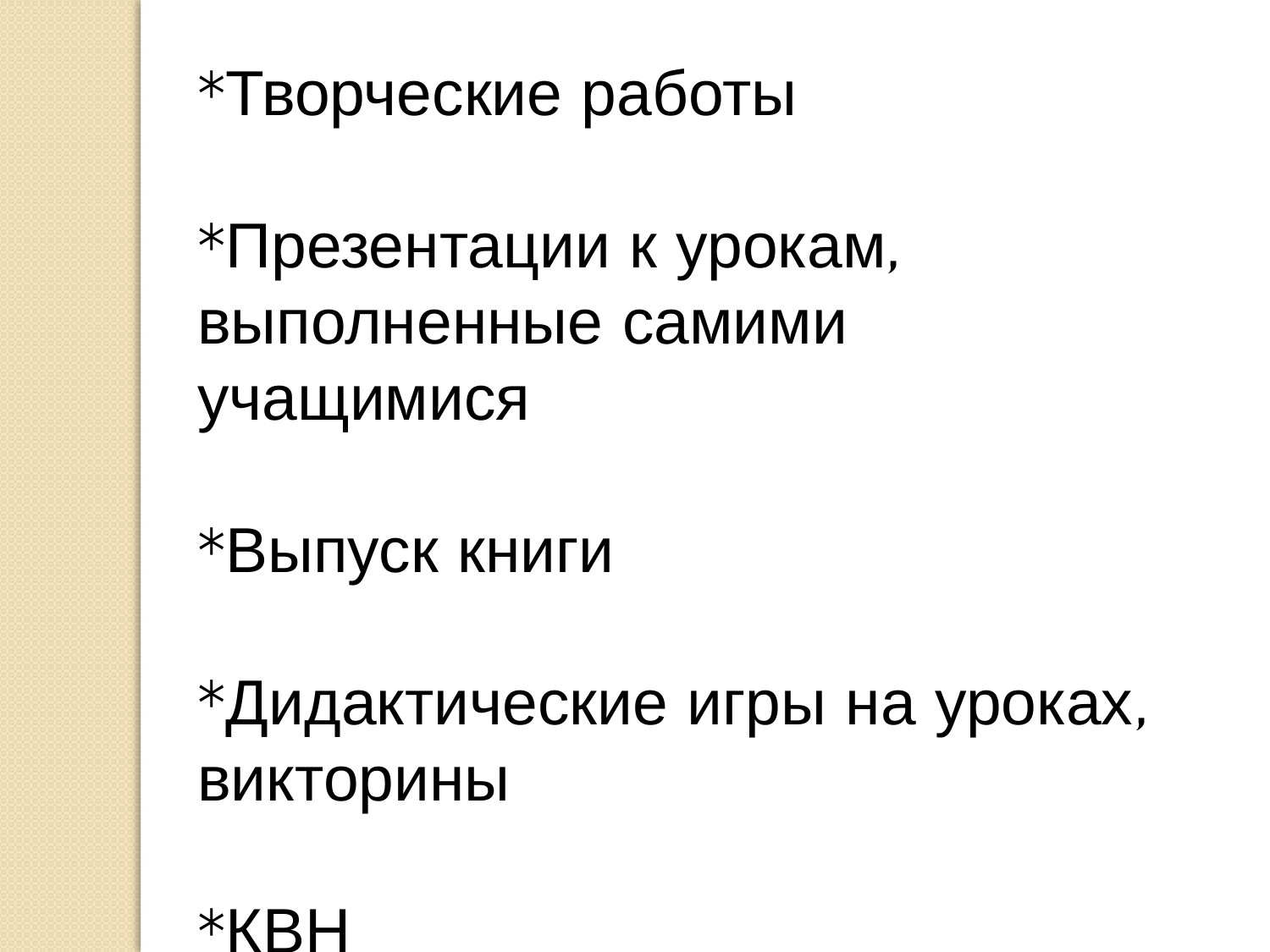

*Творческие работы

*Презентации к урокам, выполненные самими учащимися

*Выпуск книги

*Дидактические игры на уроках, викторины

*КВН